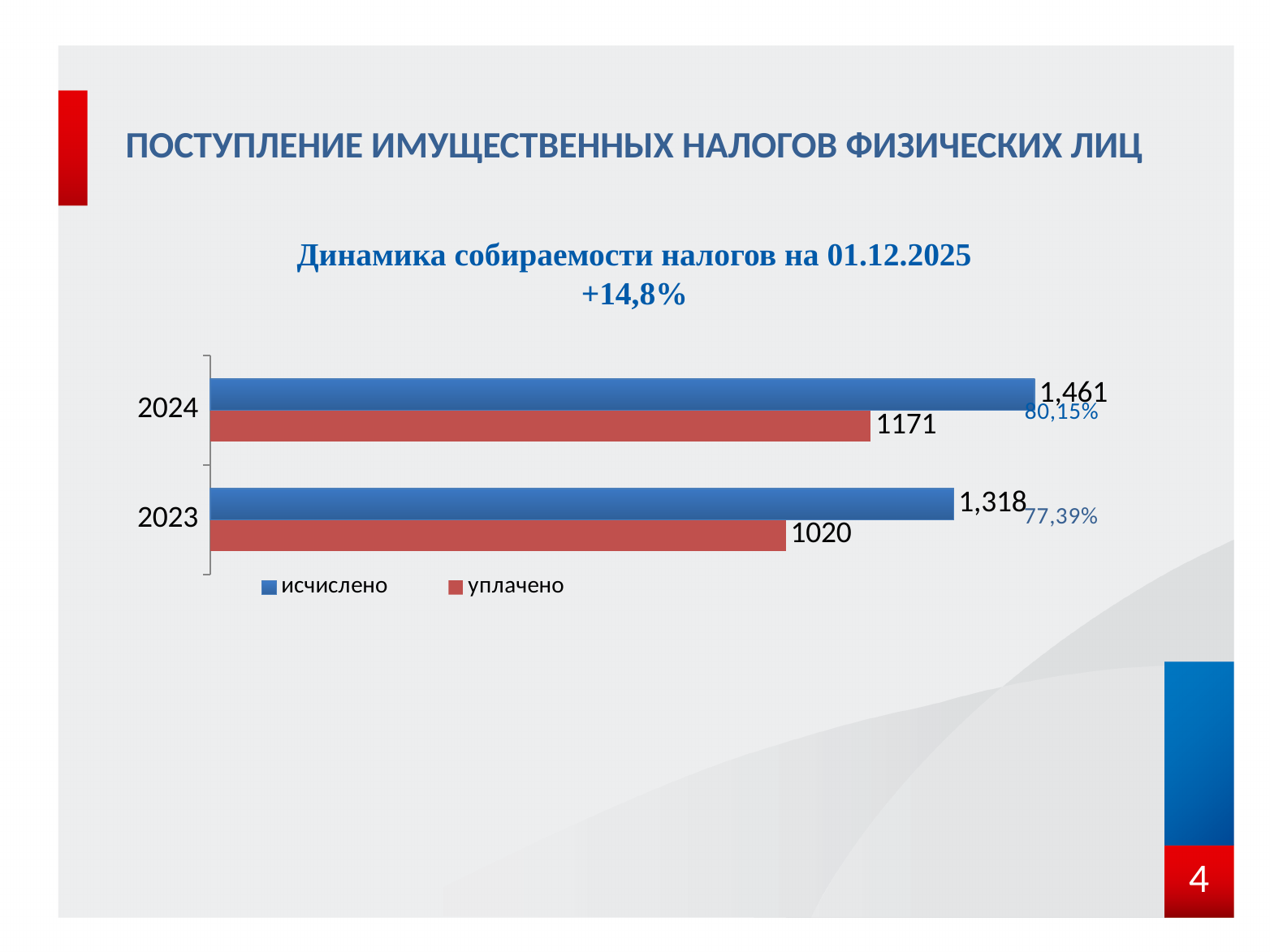

# ПОСТУПЛЕНИЕ ИМУЩЕСТВЕННЫХ НАЛОГОВ ФИЗИЧЕСКИХ ЛИЦ
Динамика собираемости налогов на 01.12.2025
+14,8%

### Chart

| Category | уплачено | исчислено |
|---|---|---|
| 2023 | 1020.0 | 1318.0 |
| 2024 | 1171.0 | 1461.0 |
4